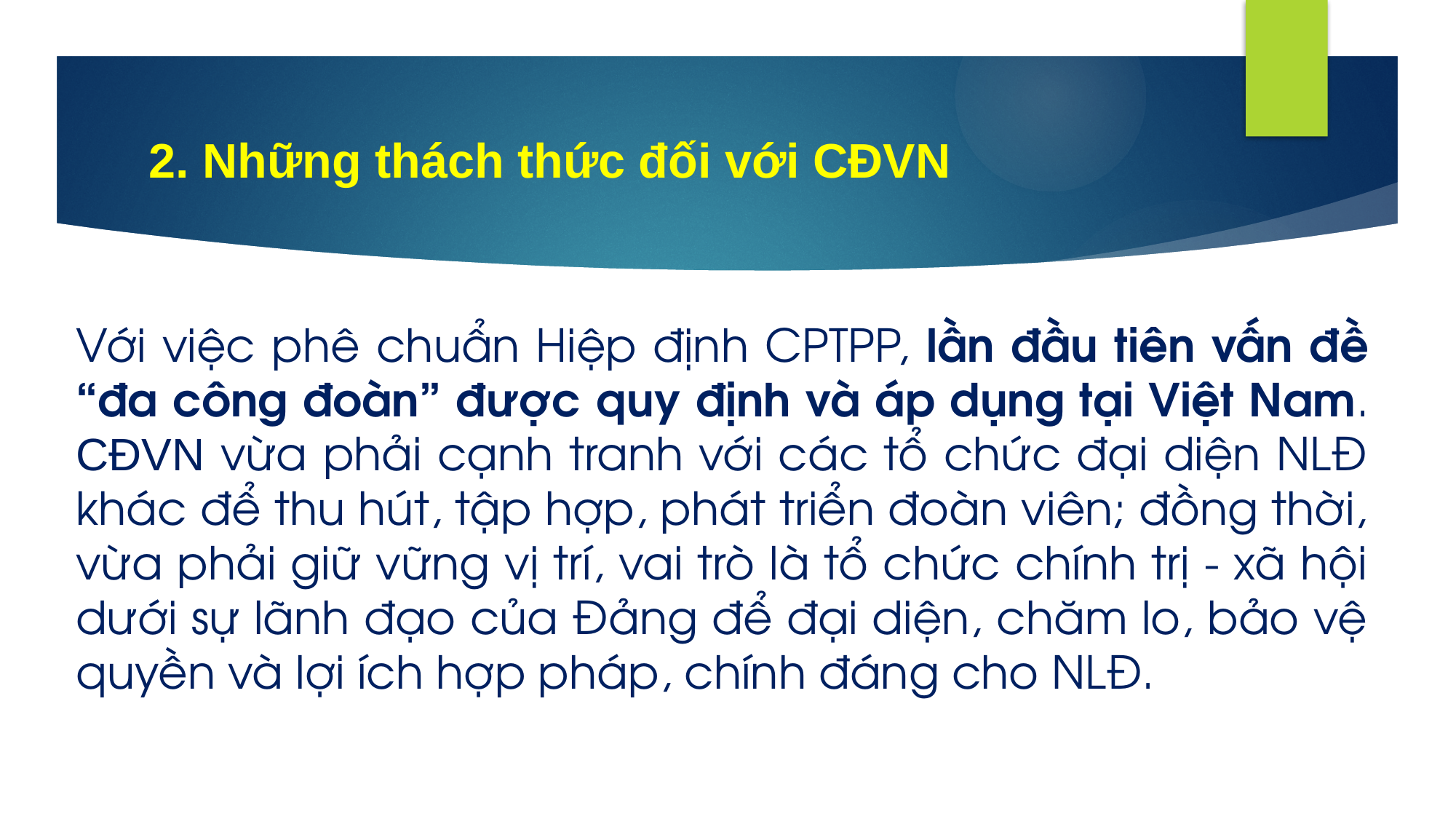

# 2. Những thách thức đối với CĐVN
Với việc phê chuẩn Hiệp định CPTPP, lần đầu tiên vấn đề “đa công đoàn” được quy định và áp dụng tại Việt Nam. CĐVN vừa phải cạnh tranh với các tổ chức đại diện NLĐ khác để thu hút, tập hợp, phát triển đoàn viên; đồng thời, vừa phải giữ vững vị trí, vai trò là tổ chức chính trị - xã hội dưới sự lãnh đạo của Đảng để đại diện, chăm lo, bảo vệ quyền và lợi ích hợp pháp, chính đáng cho NLĐ.